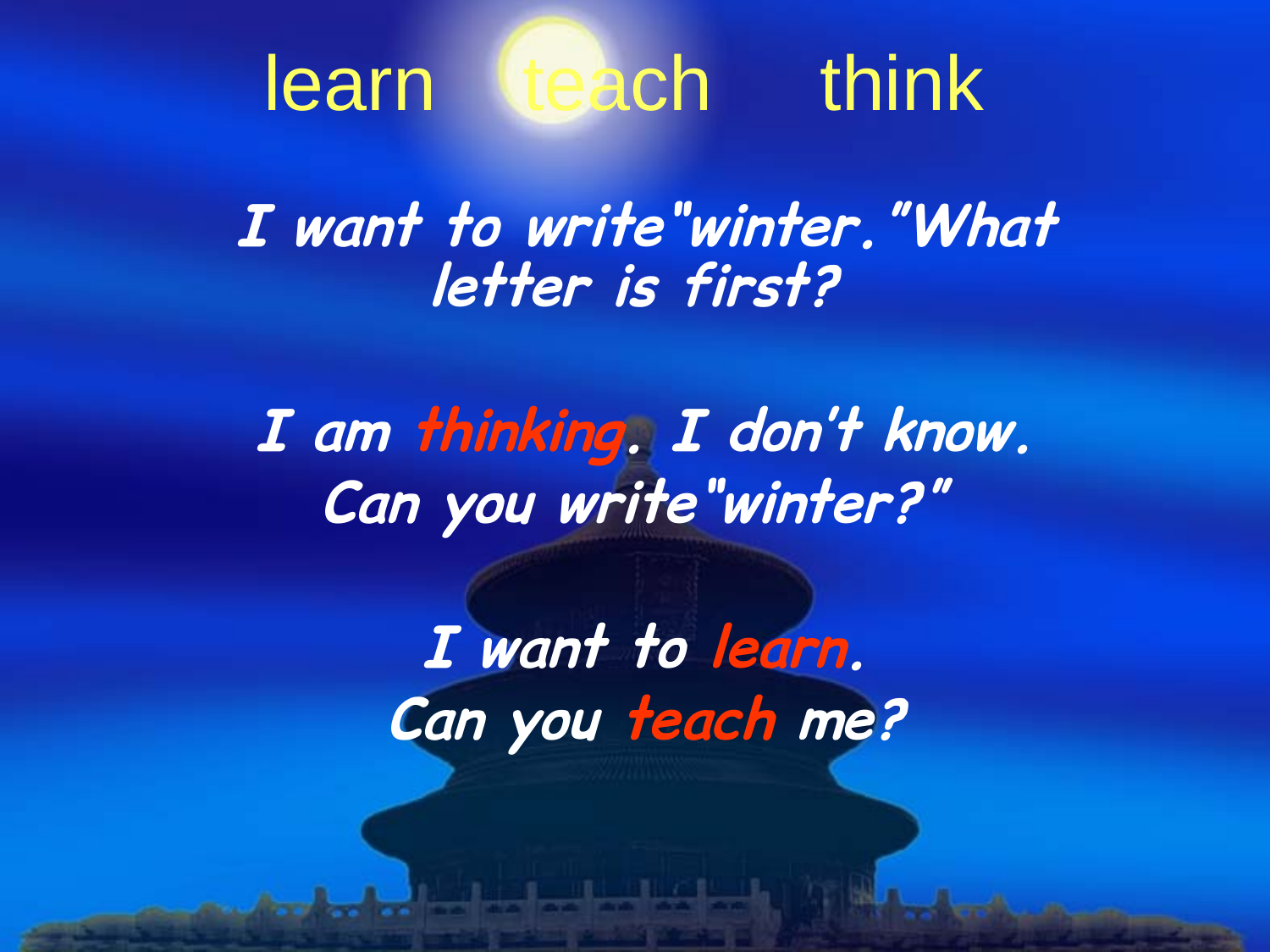

# learn    teach     think
I want to write“winter.”What letter is first?

I am thinking. I don’t know.
Can you write“winter?”

I want to learn.
Can you teach me?